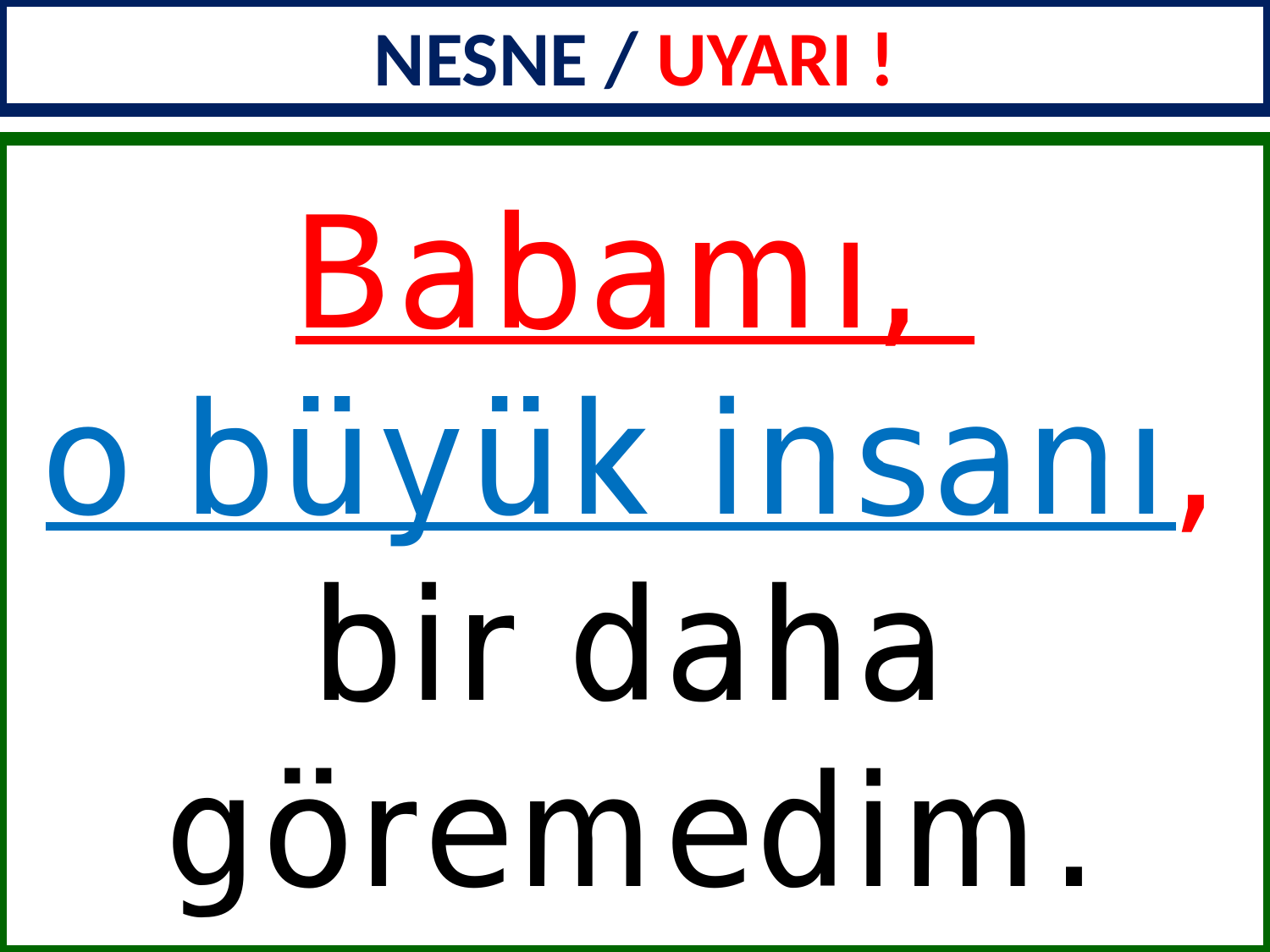

NESNE / UYARI !
Babamı,
o büyük insanı, bir daha göremedim.